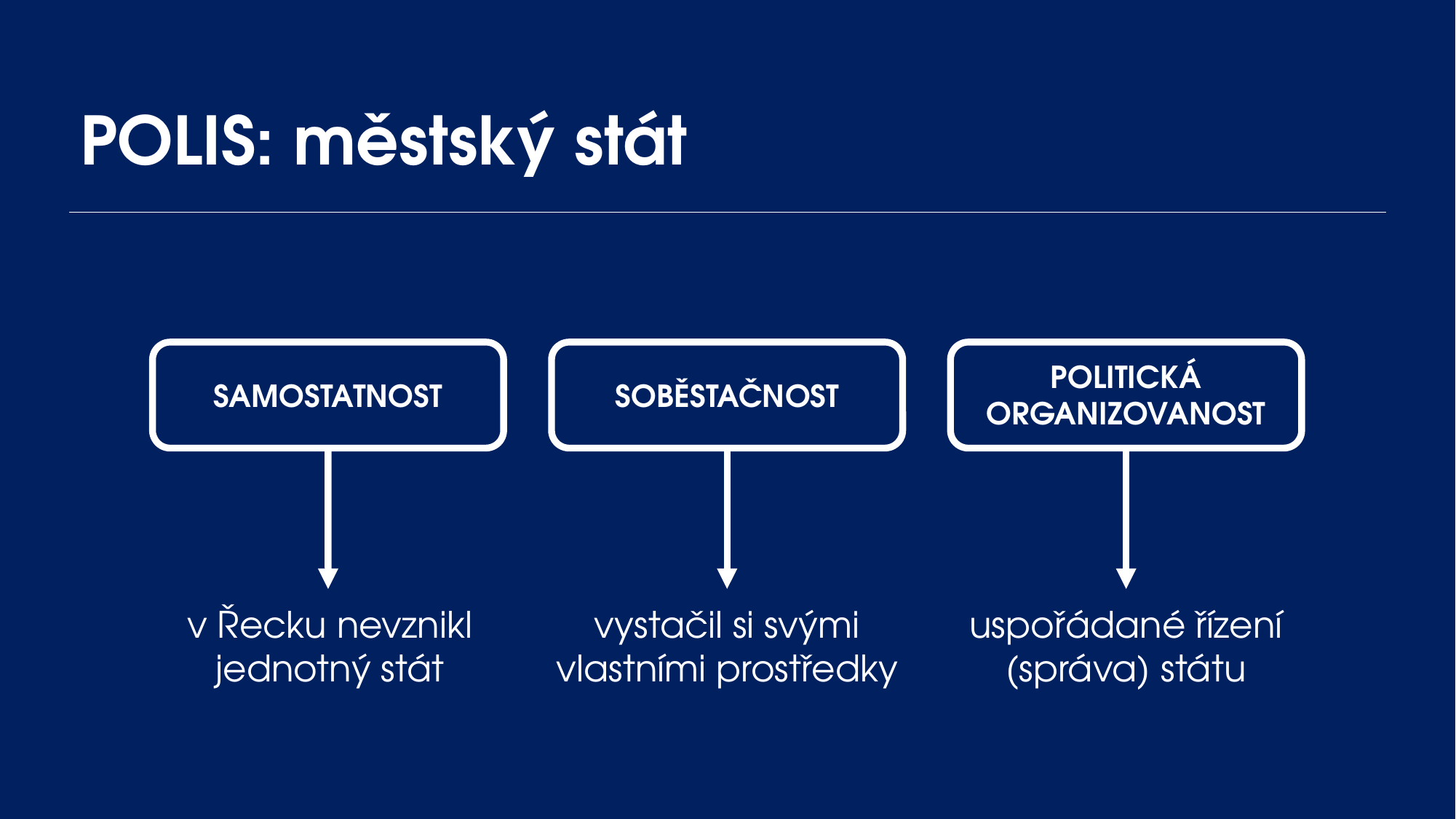

POLIS: městský stát

POLITICKÁ ORGANIZOVANOST
SAMOSTATNOST
SOBĚSTAČNOST
v Řecku nevznikl jednotný stát
vystačil si svými vlastními prostředky
uspořádané řízení (správa) státu